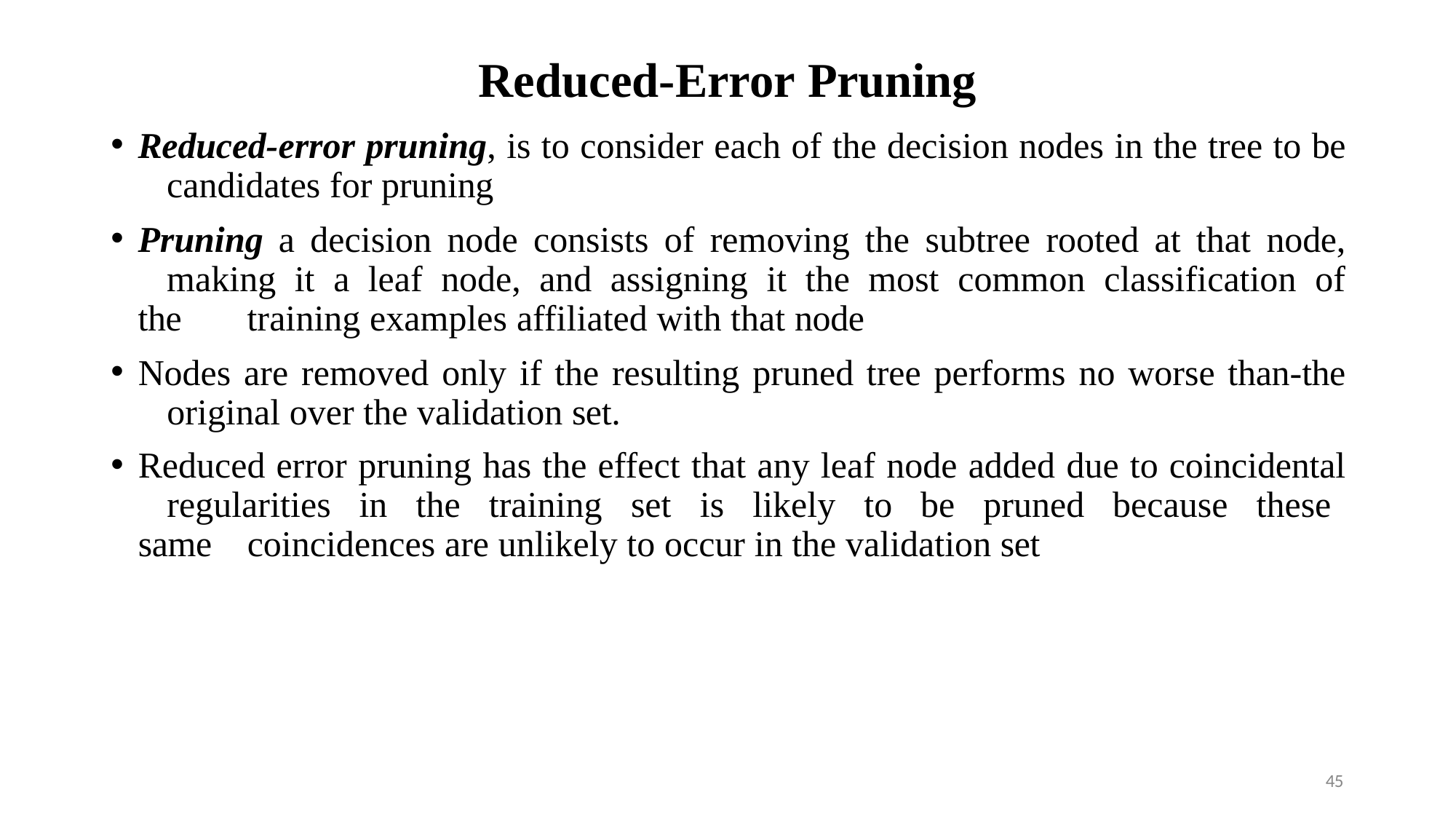

# Reduced-Error Pruning
Reduced-error pruning, is to consider each of the decision nodes in the tree to be 	candidates for pruning
Pruning a decision node consists of removing the subtree rooted at that node, 	making it a leaf node, and assigning it the most common classification of the 	training examples affiliated with that node
Nodes are removed only if the resulting pruned tree performs no worse than-the 	original over the validation set.
Reduced error pruning has the effect that any leaf node added due to coincidental 	regularities  in  the  training  set  is  likely  to  be  pruned  because  these  same 	coincidences are unlikely to occur in the validation set
45